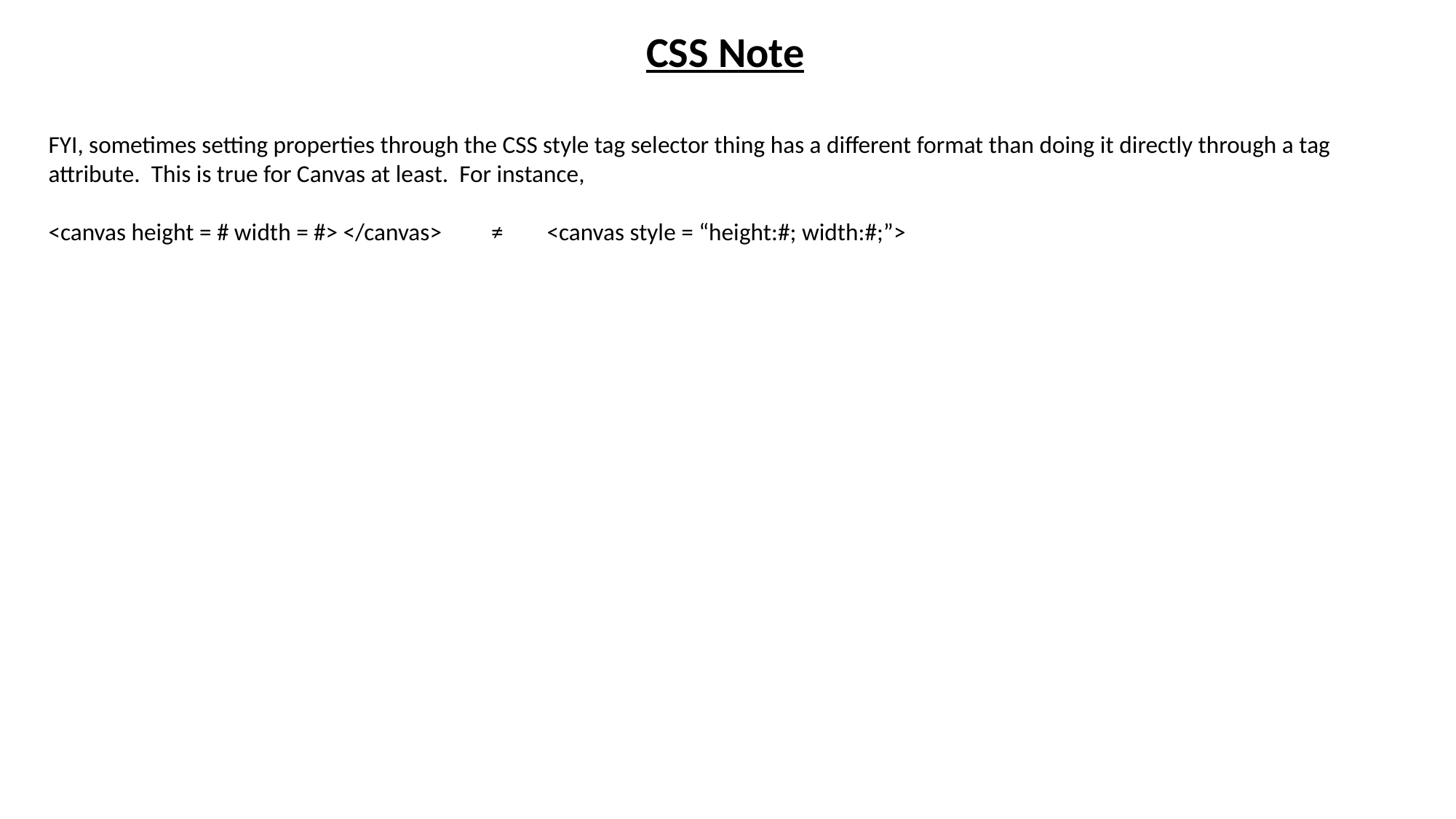

CSS Note
FYI, sometimes setting properties through the CSS style tag selector thing has a different format than doing it directly through a tag attribute.  This is true for Canvas at least.  For instance,

<canvas height = # width = #> </canvas>         ≠        <canvas style = “height:#; width:#;”>